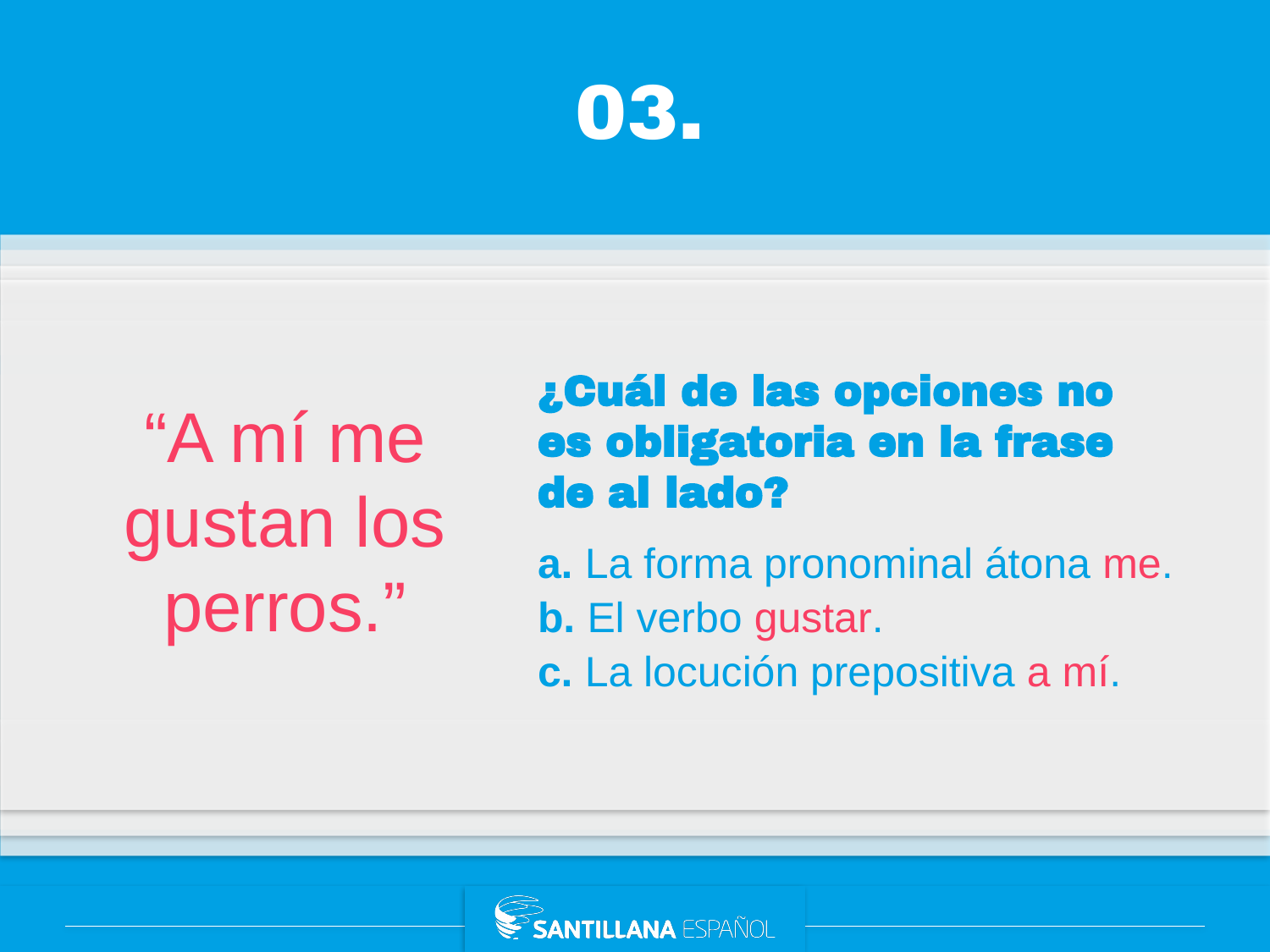

03.

¿Cuál de las opciones no es obligatoria en la frase de al lado?
“A mí me gustan los perros.”
a. La forma pronominal átona me.
b. El verbo gustar.
c. La locución prepositiva a mí.